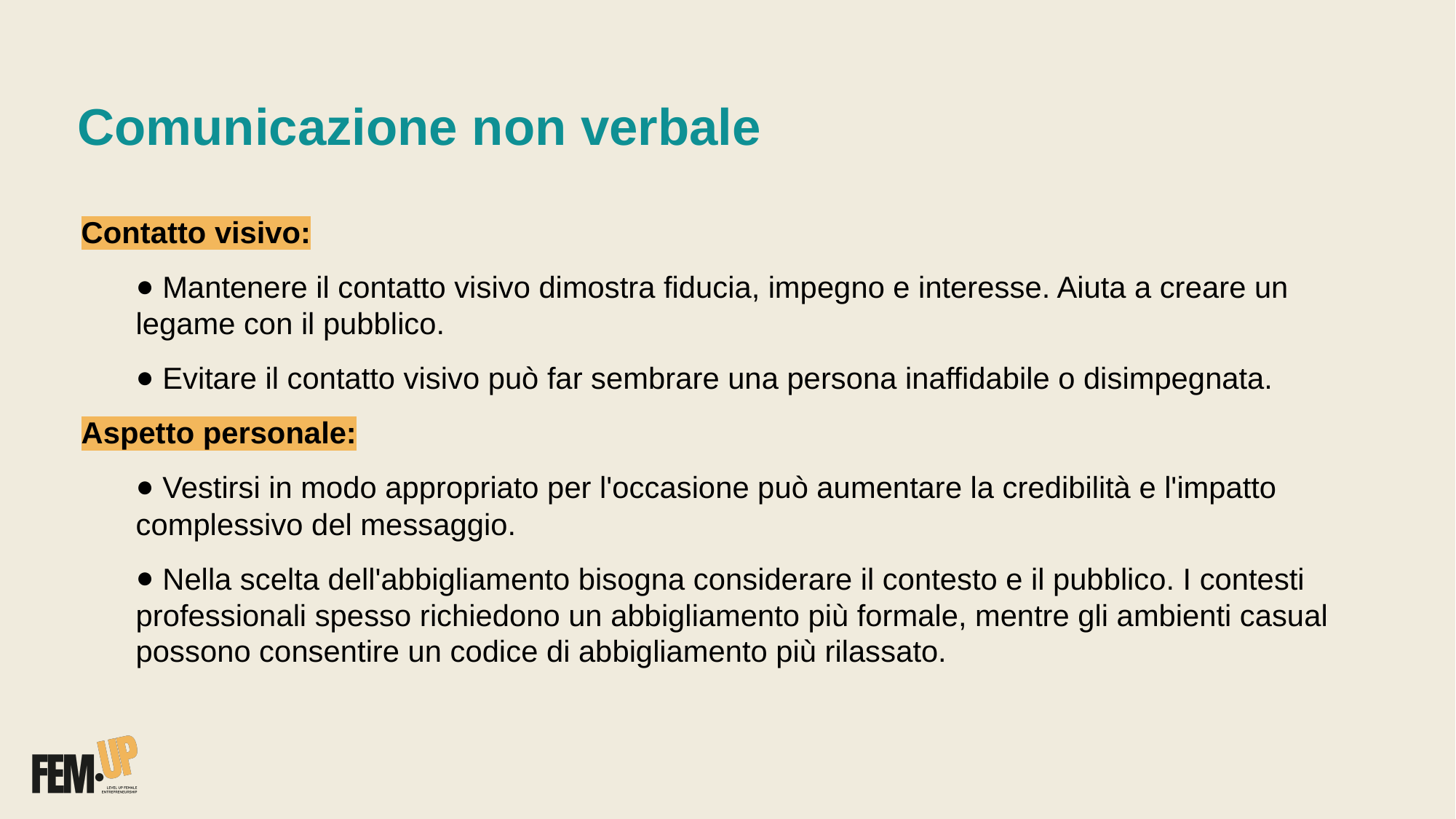

# Comunicazione non verbale
Contatto visivo:
 Mantenere il contatto visivo dimostra fiducia, impegno e interesse. Aiuta a creare un legame con il pubblico.
 Evitare il contatto visivo può far sembrare una persona inaffidabile o disimpegnata.
Aspetto personale:
 Vestirsi in modo appropriato per l'occasione può aumentare la credibilità e l'impatto complessivo del messaggio.
 Nella scelta dell'abbigliamento bisogna considerare il contesto e il pubblico. I contesti professionali spesso richiedono un abbigliamento più formale, mentre gli ambienti casual possono consentire un codice di abbigliamento più rilassato.